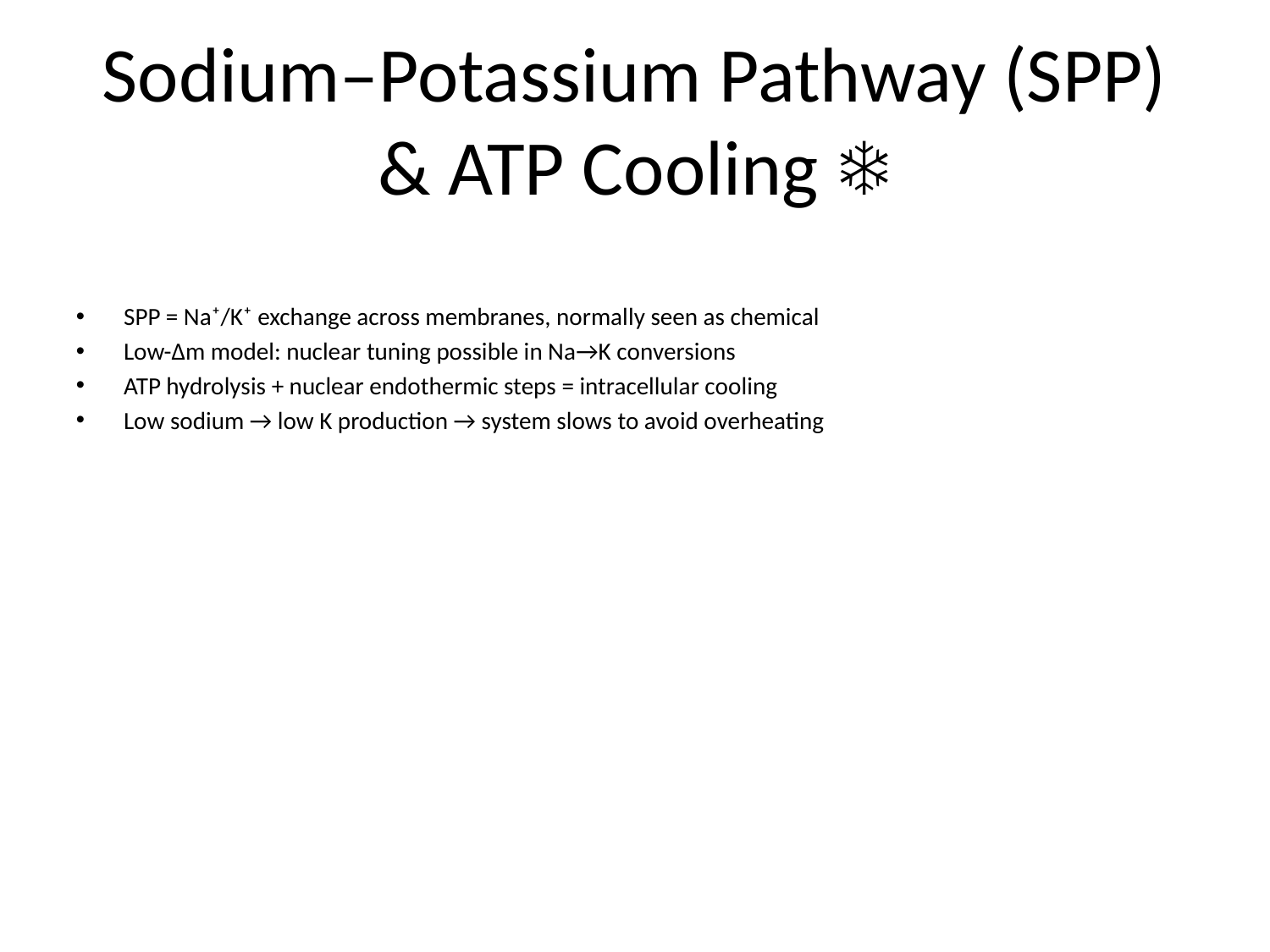

# Sodium–Potassium Pathway (SPP) & ATP Cooling ❄️

SPP = Na⁺/K⁺ exchange across membranes, normally seen as chemical
Low-Δm model: nuclear tuning possible in Na→K conversions
ATP hydrolysis + nuclear endothermic steps = intracellular cooling
Low sodium → low K production → system slows to avoid overheating